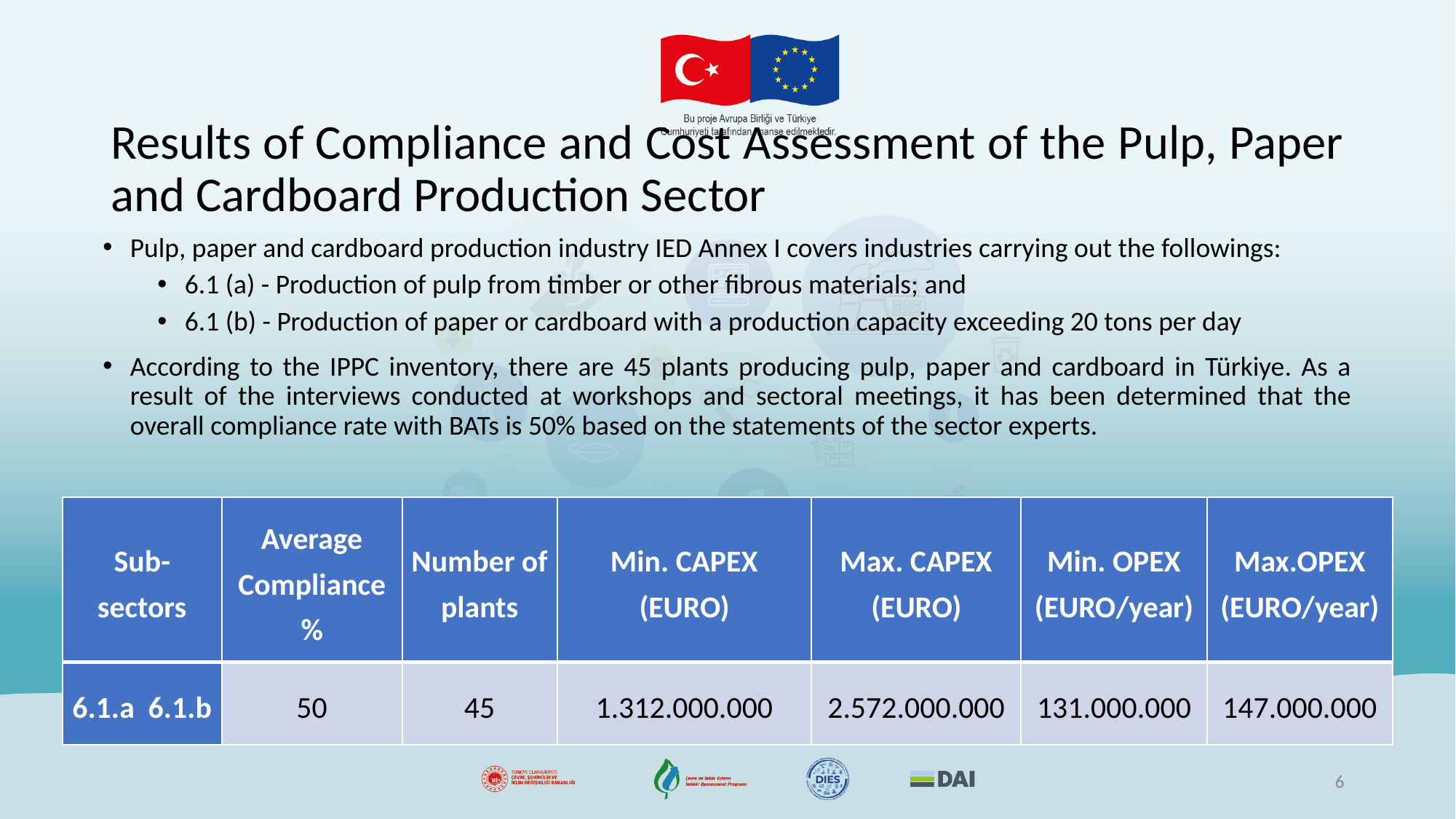

# Results of Compliance and Cost Assessment of the Pulp, Paper and Cardboard Production Sector
Pulp, paper and cardboard production industry IED Annex I covers industries carrying out the followings:
6.1 (a) - Production of pulp from timber or other fibrous materials; and
6.1 (b) - Production of paper or cardboard with a production capacity exceeding 20 tons per day
According to the IPPC inventory, there are 45 plants producing pulp, paper and cardboard in Türkiye. As a result of the interviews conducted at workshops and sectoral meetings, it has been determined that the overall compliance rate with BATs is 50% based on the statements of the sector experts.
| Sub-sectors | Average Compliance % | Number of plants | Min. CAPEX (EURO) | Max. CAPEX (EURO) | Min. OPEX (EURO/year) | Max.OPEX (EURO/year) |
| --- | --- | --- | --- | --- | --- | --- |
| 6.1.a 6.1.b | 50 | 45 | 1.312.000.000 | 2.572.000.000 | 131.000.000 | 147.000.000 |
6